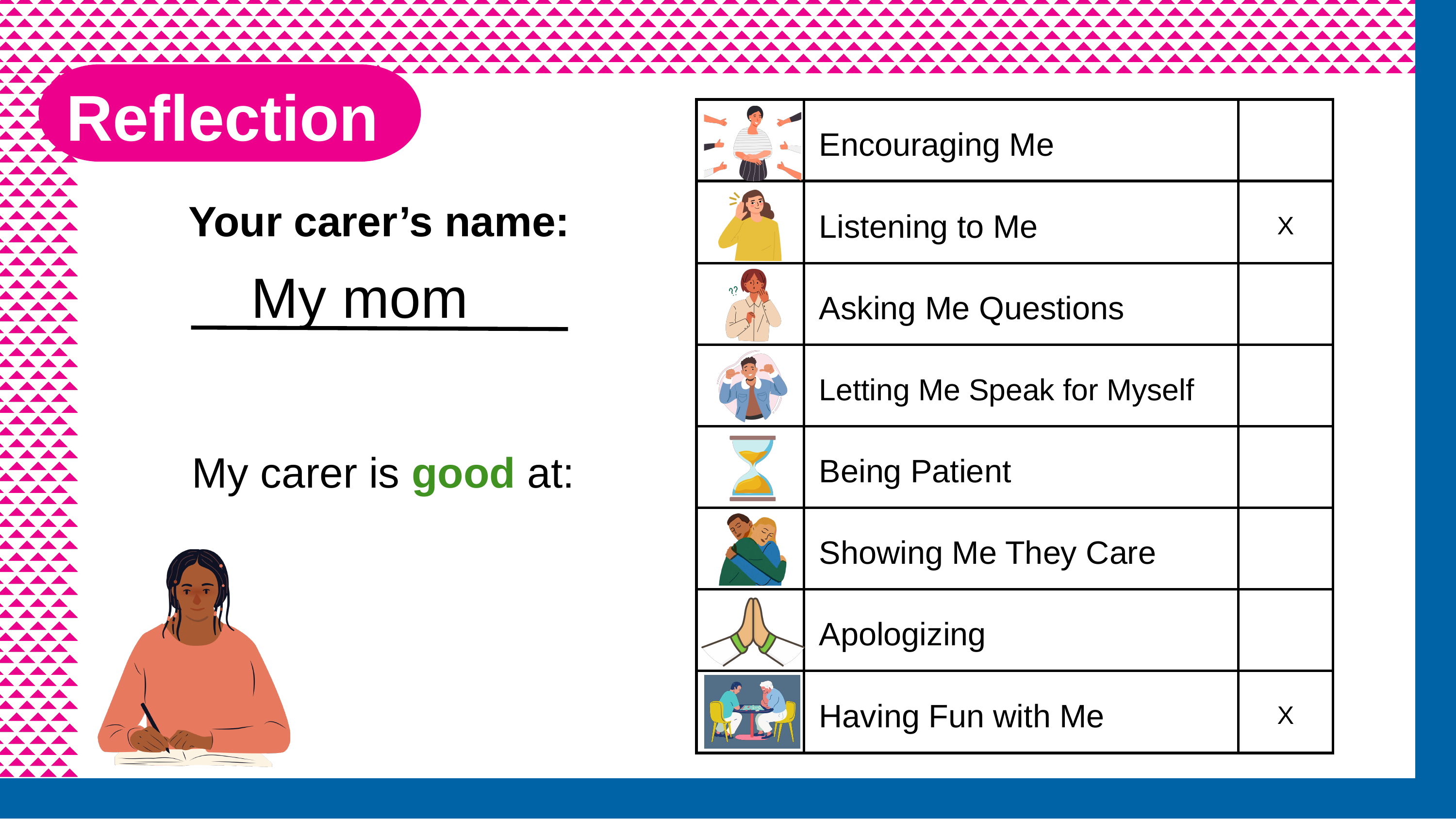

Reflection

|  | Encouraging Me |  |
| --- | --- | --- |
|  | Listening to Me | X |
|  | Asking Me Questions |  |
|  | Letting Me Speak for Myself |  |
|  | Being Patient |  |
|  | Showing Me They Care |  |
|  | Apologizing |  |
|  | Having Fun with Me | X |

Your carer’s name:
 My mom

My carer is good at: